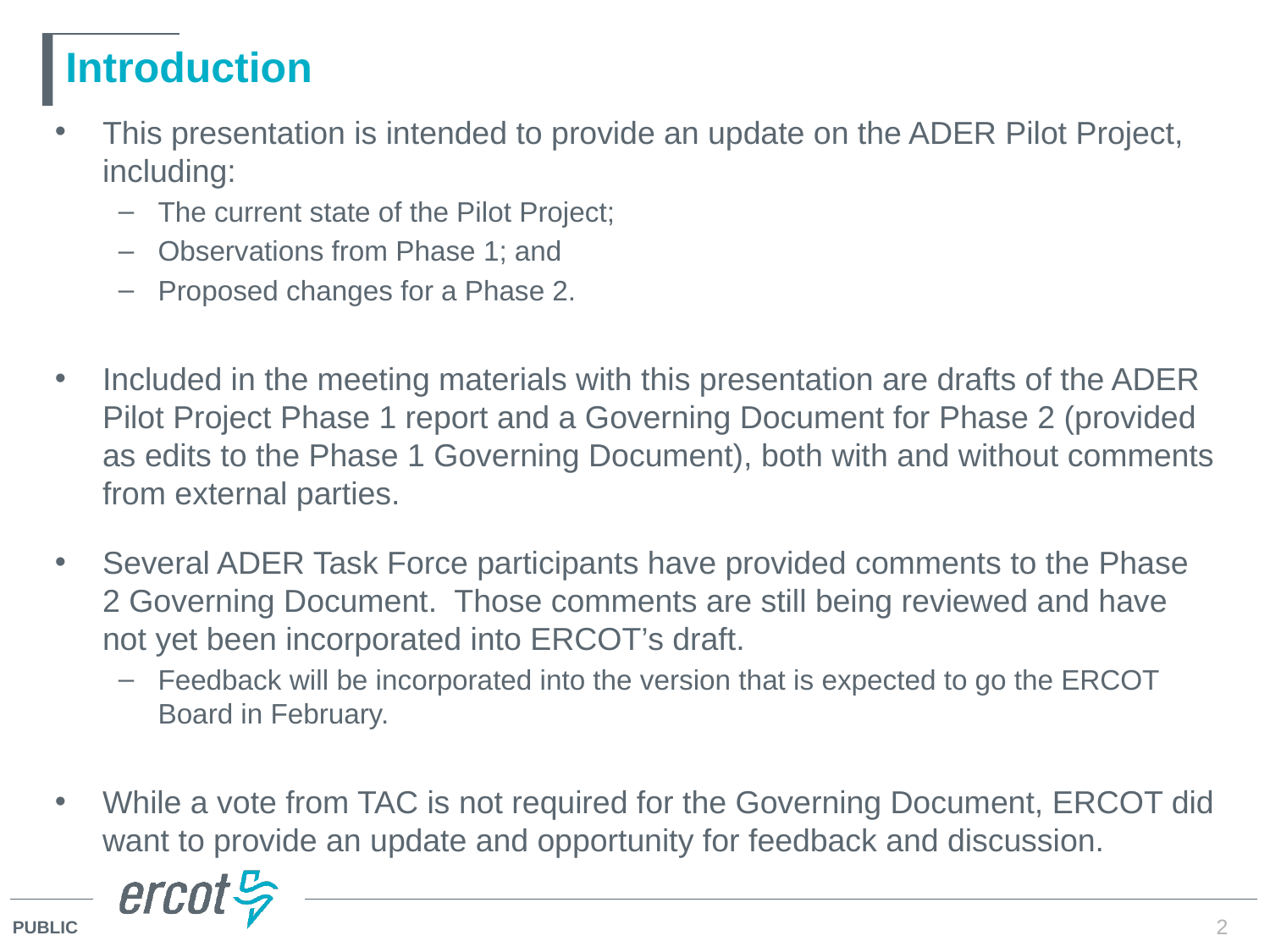

# Introduction
This presentation is intended to provide an update on the ADER Pilot Project, including:
The current state of the Pilot Project;
Observations from Phase 1; and
Proposed changes for a Phase 2.

Included in the meeting materials with this presentation are drafts of the ADER Pilot Project Phase 1 report and a Governing Document for Phase 2 (provided as edits to the Phase 1 Governing Document), both with and without comments from external parties.

Several ADER Task Force participants have provided comments to the Phase 2 Governing Document.  Those comments are still being reviewed and have not yet been incorporated into ERCOT’s draft.
Feedback will be incorporated into the version that is expected to go the ERCOT Board in February.

While a vote from TAC is not required for the Governing Document, ERCOT did want to provide an update and opportunity for feedback and discussion.
2